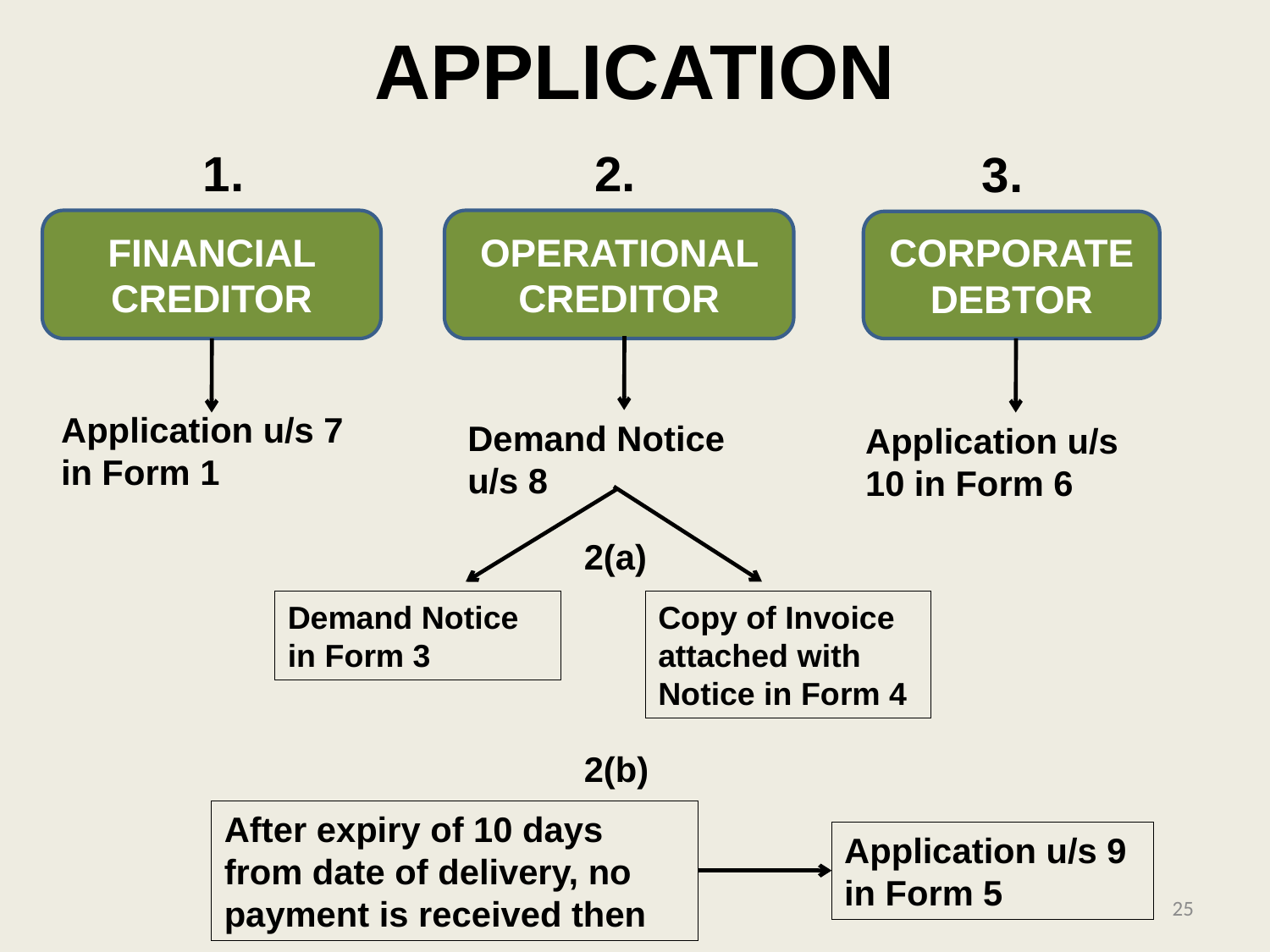

# APPLICATION
1.
FINANCIAL CREDITOR
Application u/s 7 in Form 1
2.
OPERATIONAL CREDITOR
Demand Notice  u/s 8
Demand Notice in Form 3
Copy of Invoice  attached with  Notice in Form 4
3.
CORPORATE DEBTOR
Application u/s 10 in Form 6
2(a)
2(b)
After expiry of 10 days from date of delivery, no payment is received then
Application u/s 9 in Form 5
25